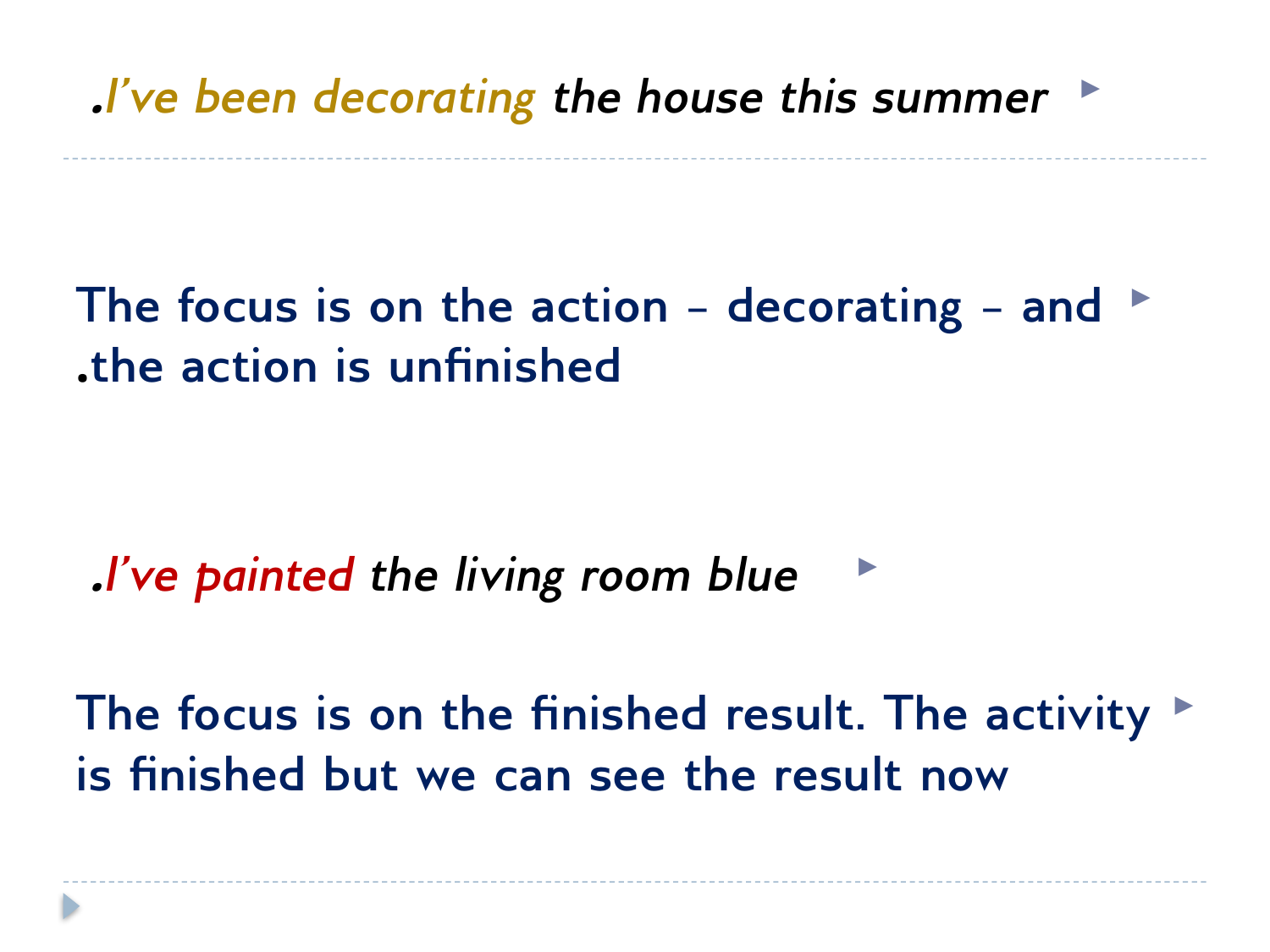

I’ve been decorating the house this summer.

The focus is on the action – decorating – and the action is unfinished.

I’ve painted the living room blue.

The focus is on the finished result. The activity is finished but we can see the result now